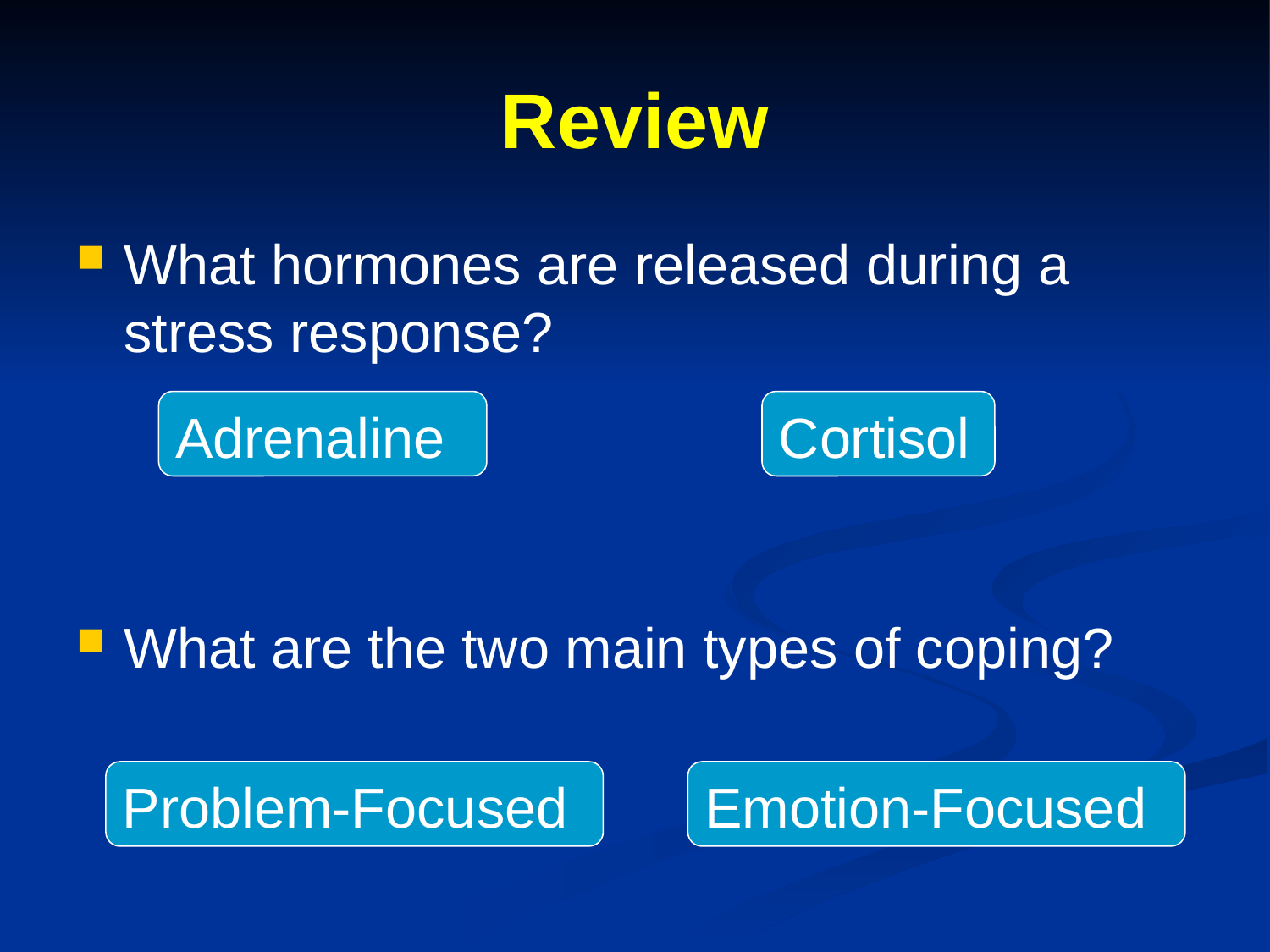

# Review
What hormones are released during a stress response?

What are the two main types of coping?
Adrenaline
Cortisol
Problem-Focused
Emotion-Focused